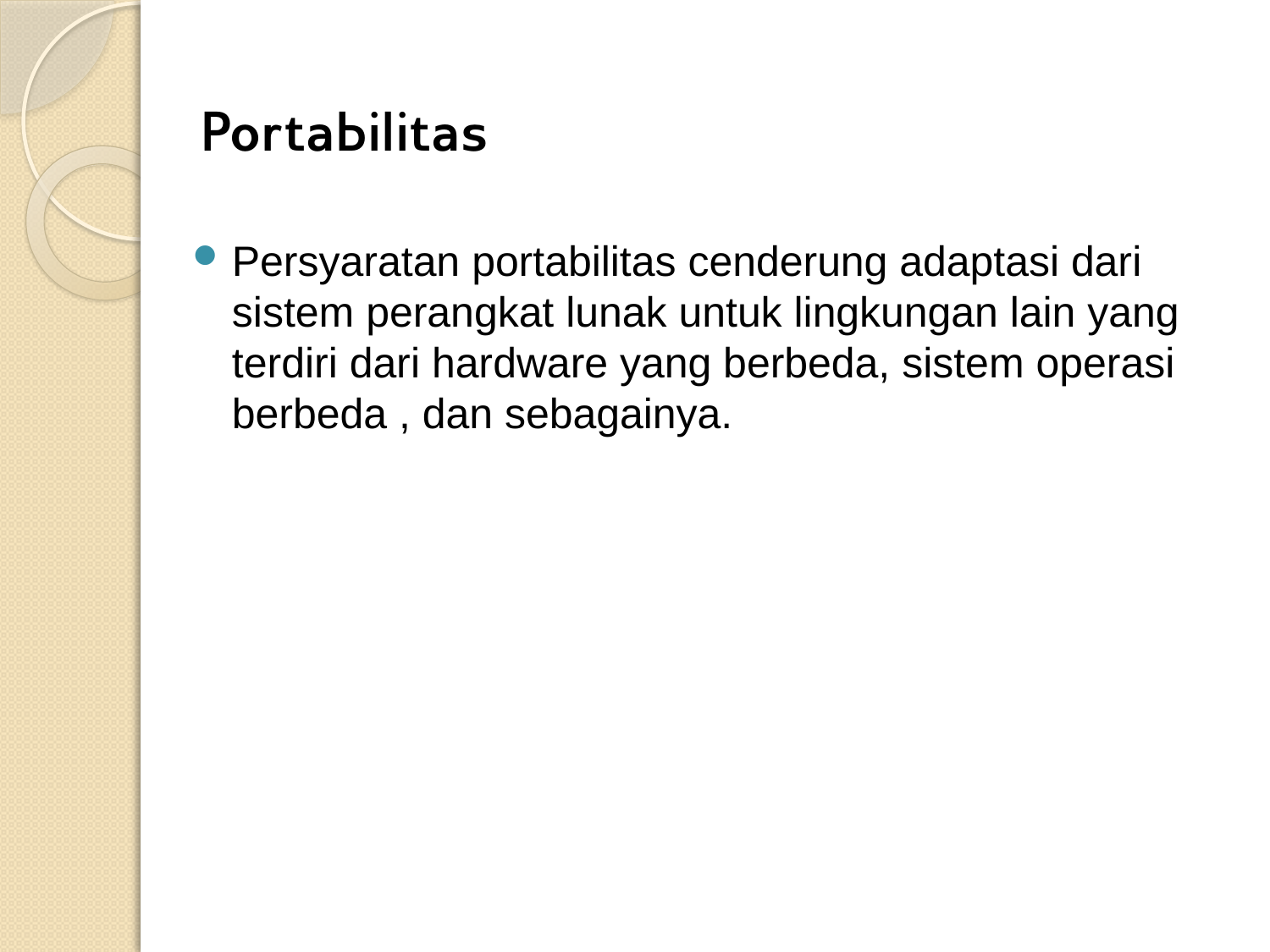

# Portabilitas
Persyaratan portabilitas cenderung adaptasi dari sistem perangkat lunak untuk lingkungan lain yang terdiri dari hardware yang berbeda, sistem operasi berbeda , dan sebagainya.